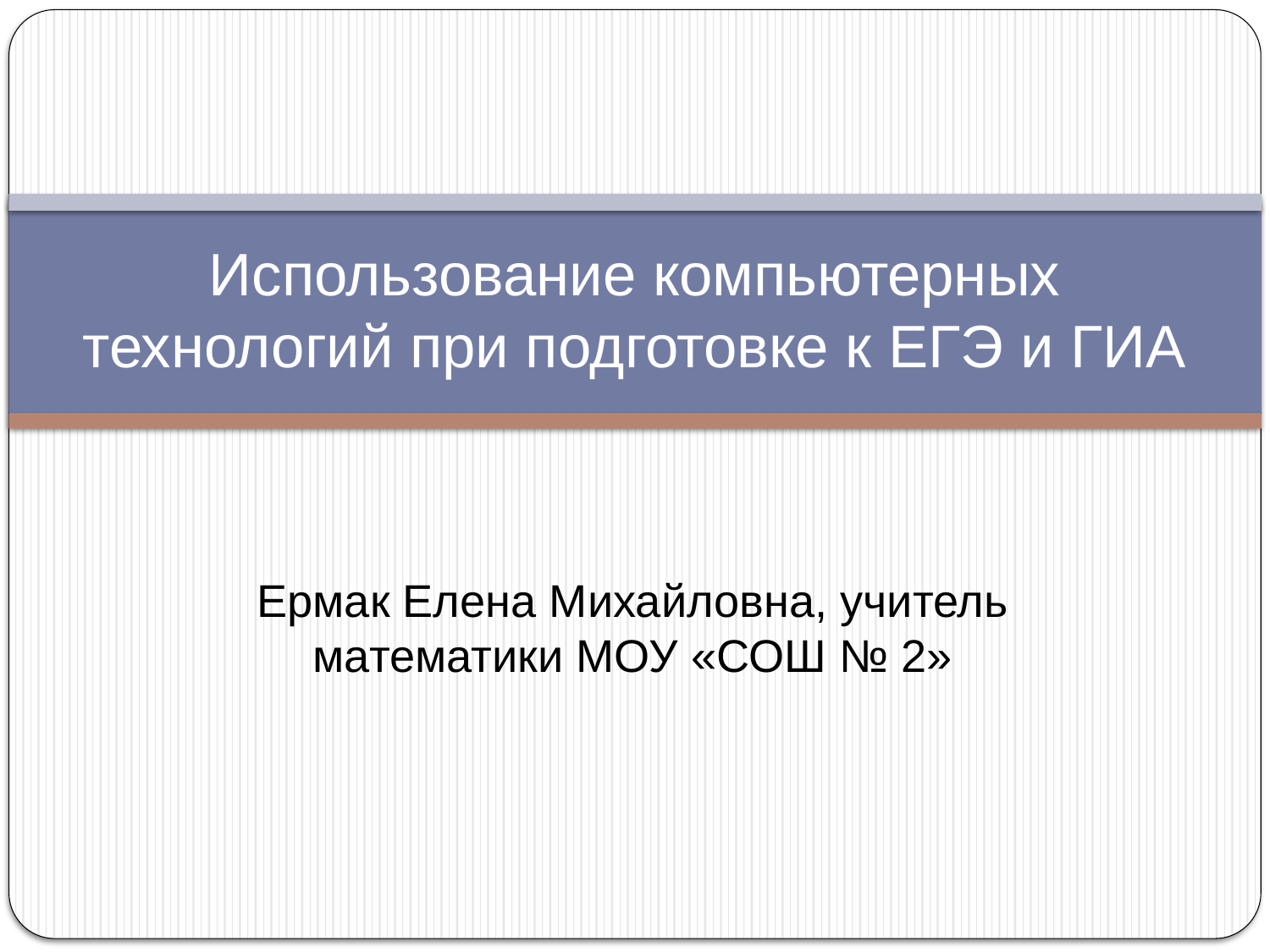

# Использование компьютерных технологий при подготовке к ЕГЭ и ГИА
Ермак Елена Михайловна, учитель математики МОУ «СОШ № 2»